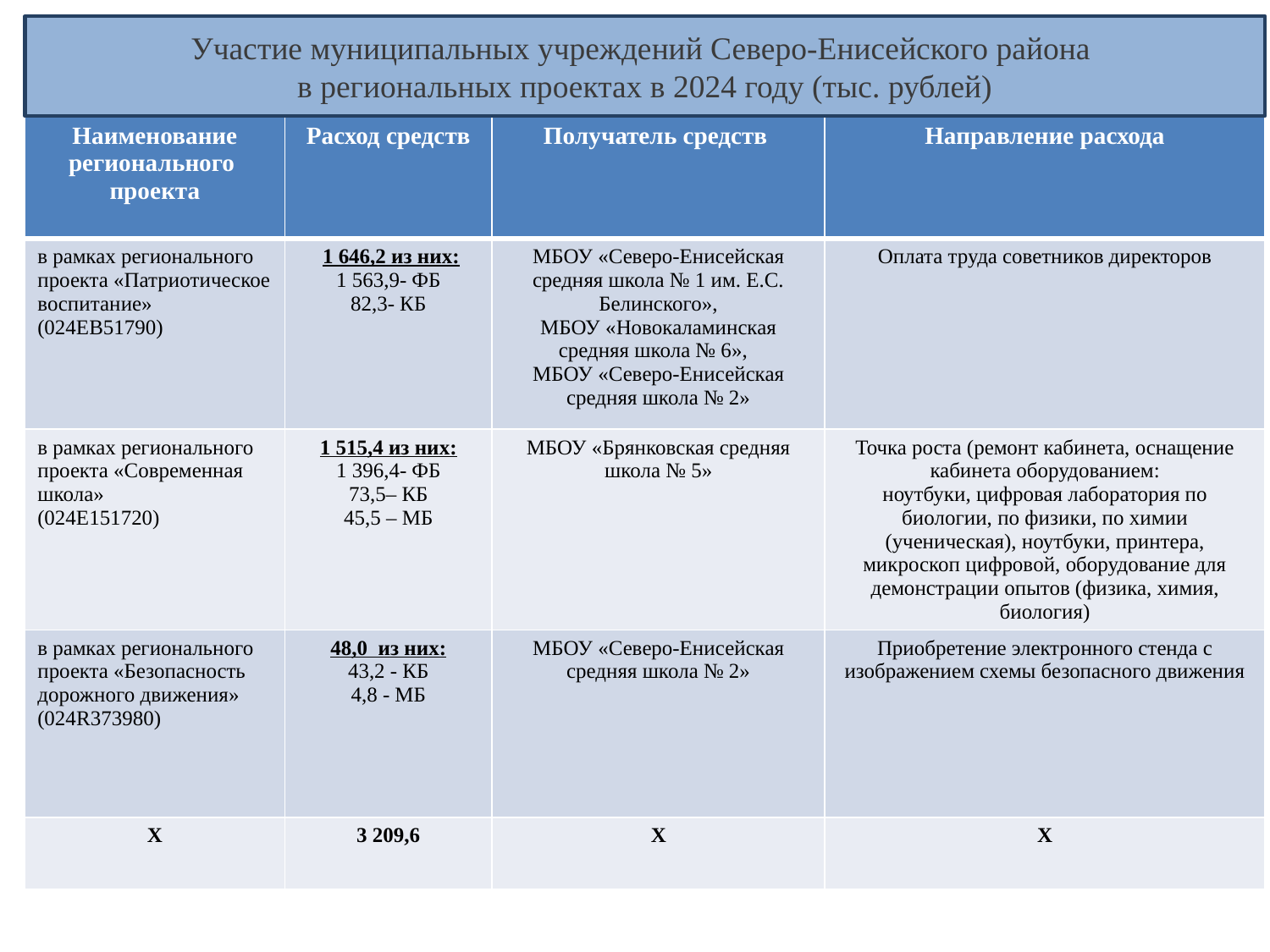

Участие муниципальных учреждений Северо-Енисейского района
в региональных проектах в 2024 году (тыс. рублей)
| Наименование регионального проекта | Расход средств | Получатель средств | Направление расхода |
| --- | --- | --- | --- |
| в рамках регионального проекта «Патриотическое воспитание» (024ЕВ51790) | 1 646,2 из них: 1 563,9- ФБ 82,3- КБ | МБОУ «Северо-Енисейская средняя школа № 1 им. Е.С. Белинского», МБОУ «Новокаламинская средняя школа № 6», МБОУ «Северо-Енисейская средняя школа № 2» | Оплата труда советников директоров |
| в рамках регионального проекта «Современная школа» (024Е151720) | 1 515,4 из них: 1 396,4- ФБ 73,5– КБ 45,5 – МБ | МБОУ «Брянковская средняя школа № 5» | Точка роста (ремонт кабинета, оснащение кабинета оборудованием: ноутбуки, цифровая лаборатория по биологии, по физики, по химии (ученическая), ноутбуки, принтера, микроскоп цифровой, оборудование для демонстрации опытов (физика, химия, биология) |
| в рамках регионального проекта «Безопасность дорожного движения» (024R373980) | 48,0 из них: 43,2 - КБ 4,8 - МБ | МБОУ «Северо-Енисейская средняя школа № 2» | Приобретение электронного стенда с изображением схемы безопасного движения |
| Х | 3 209,6 | Х | Х |